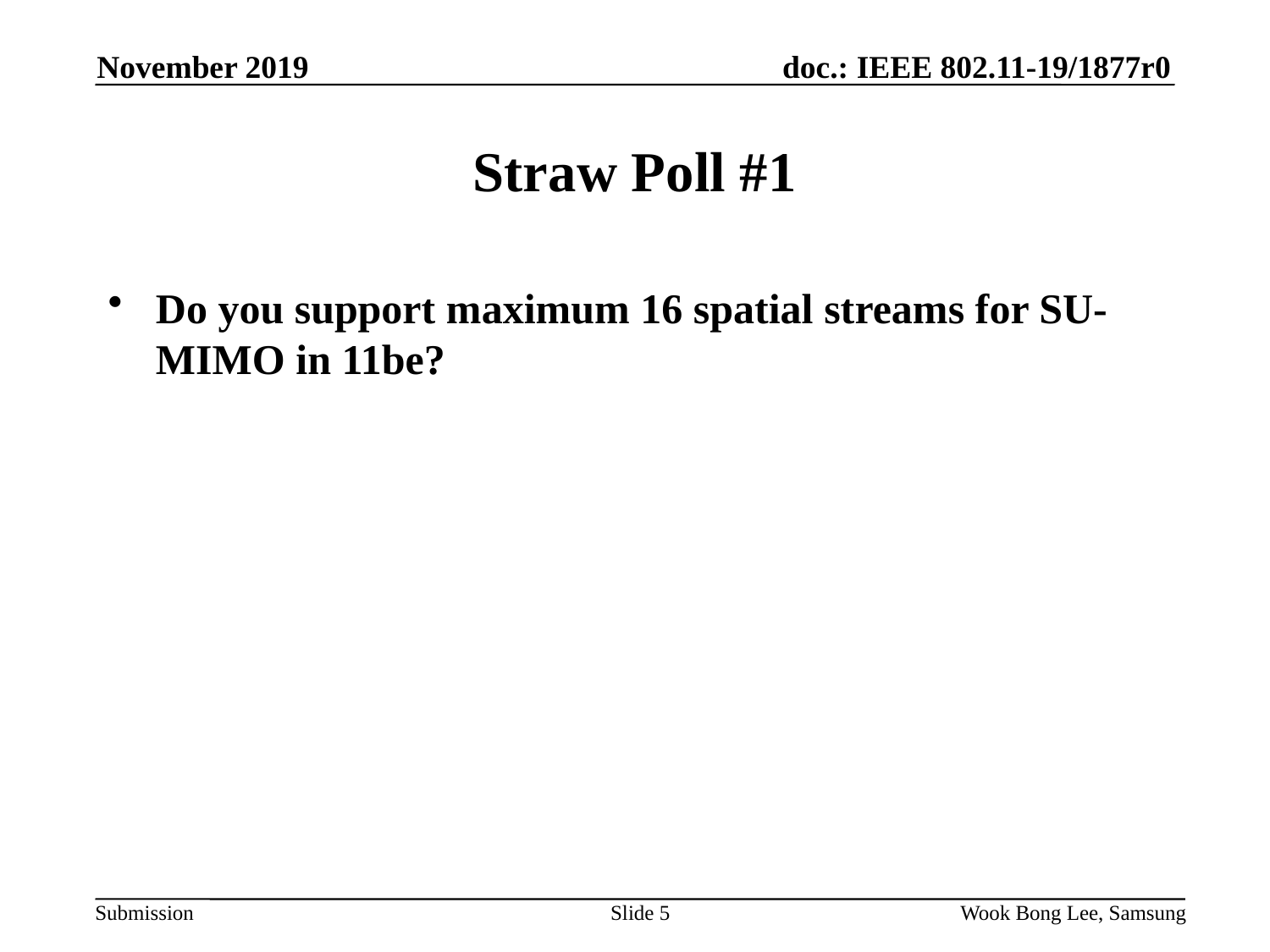

November 2019
# Straw Poll #1
Do you support maximum 16 spatial streams for SU-MIMO in 11be?

Slide 5
Wook Bong Lee, Samsung